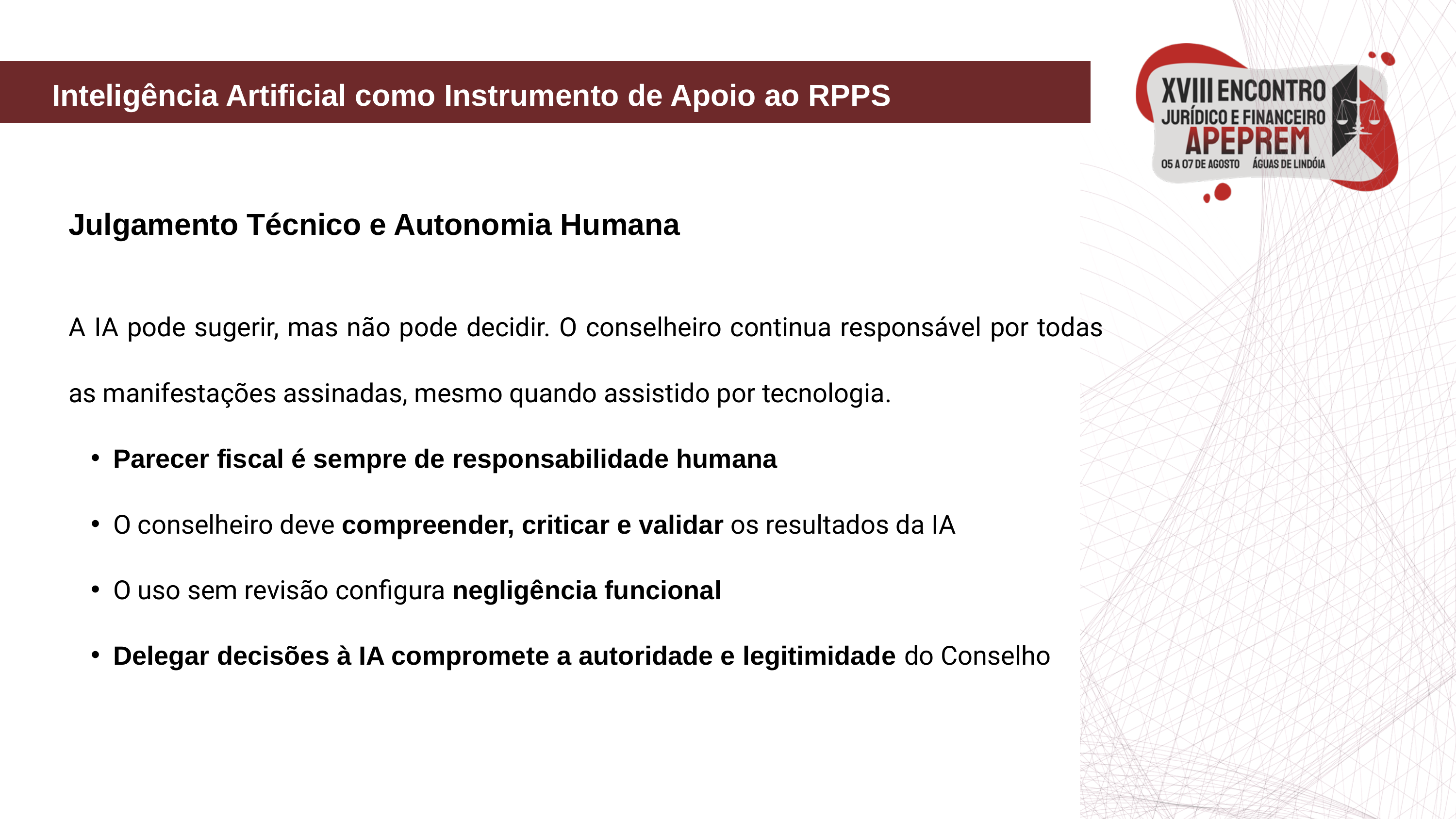

Inteligência Artificial como Instrumento de Apoio ao RPPS
Julgamento Técnico e Autonomia Humana
A IA pode sugerir, mas não pode decidir. O conselheiro continua responsável por todas as manifestações assinadas, mesmo quando assistido por tecnologia.
Parecer fiscal é sempre de responsabilidade humana
O conselheiro deve compreender, criticar e validar os resultados da IA
O uso sem revisão configura negligência funcional
Delegar decisões à IA compromete a autoridade e legitimidade do Conselho